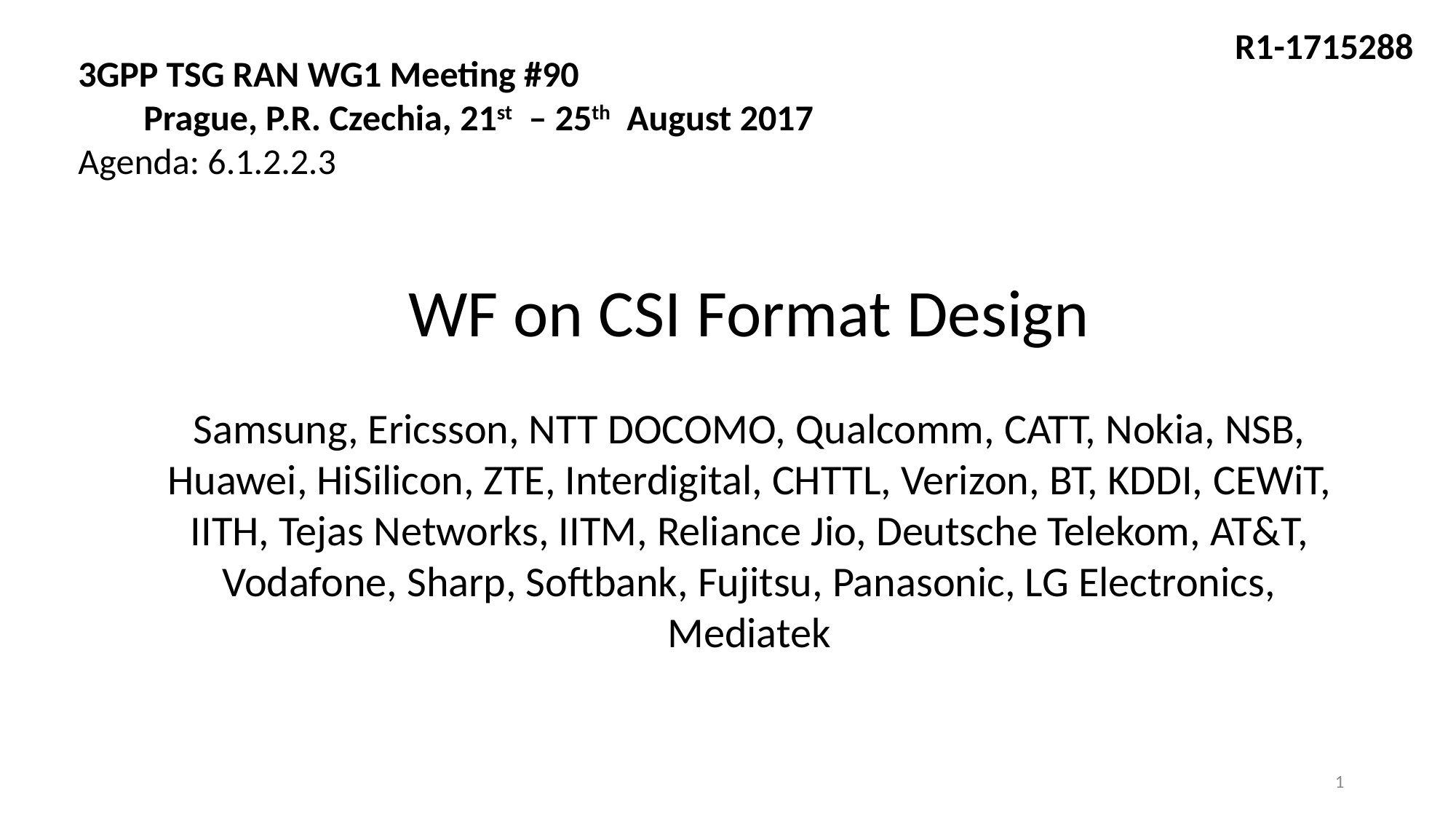

R1-1715288
3GPP TSG RAN WG1 Meeting #90                                            Prague, P.R. Czechia, 21st  – 25th  August 2017
Agenda: 6.1.2.2.3
WF on CSI Format Design

Samsung, Ericsson, NTT DOCOMO, Qualcomm, CATT, Nokia, NSB, Huawei, HiSilicon, ZTE, Interdigital, CHTTL, Verizon, BT, KDDI, CEWiT, IITH, Tejas Networks, IITM, Reliance Jio, Deutsche Telekom, AT&T, Vodafone, Sharp, Softbank, Fujitsu, Panasonic, LG Electronics, Mediatek
1